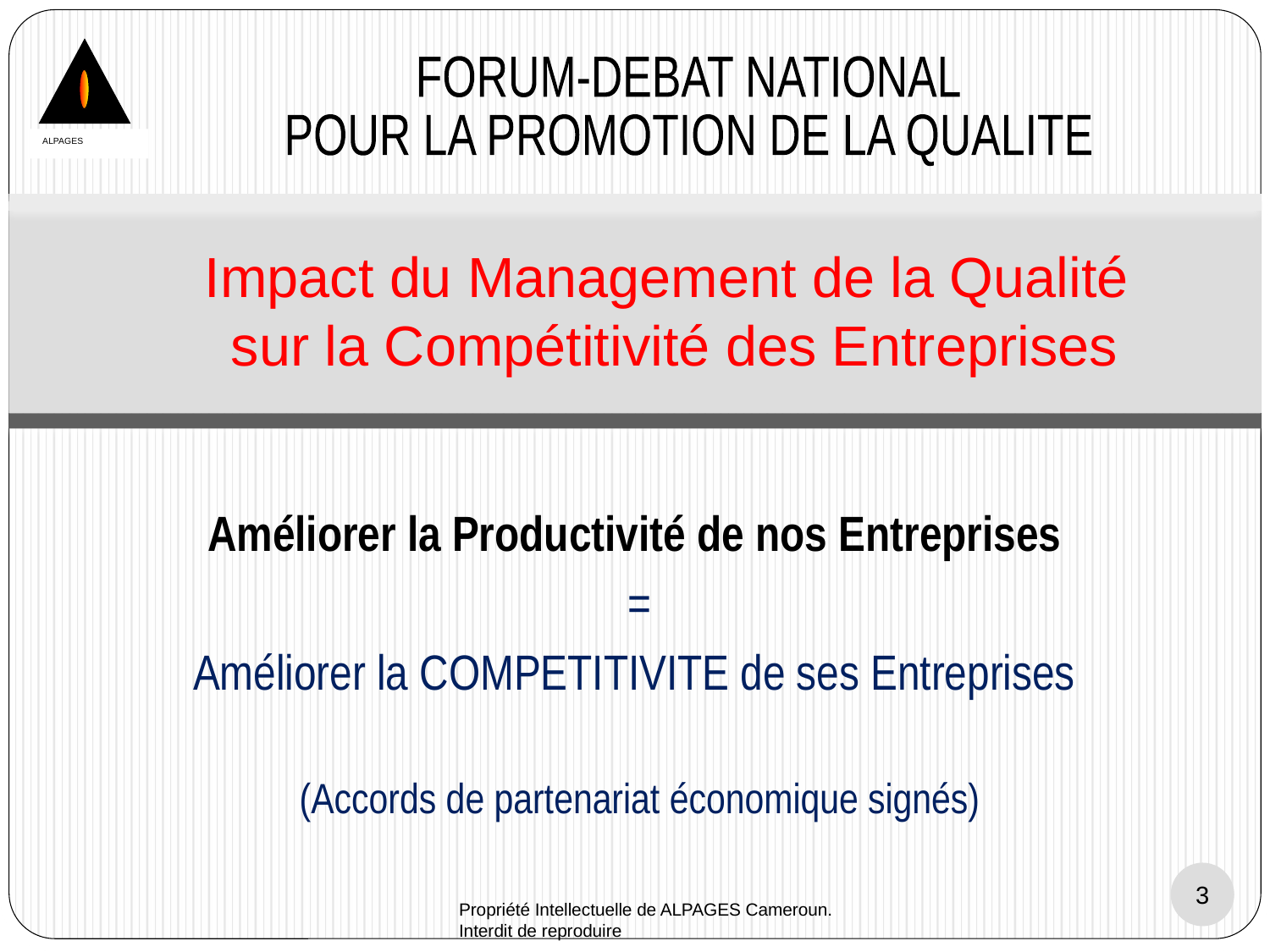

FORUM-DEBAT NATIONAL
POUR LA PROMOTION DE LA QUALITE

ALPAGES
# Impact du Management de la Qualité sur la Compétitivité des Entreprises
Améliorer la Productivité de nos Entreprises
=
Améliorer la COMPETITIVITE de ses Entreprises

(Accords de partenariat économique signés)
3
Propriété Intellectuelle de ALPAGES Cameroun. Interdit de reproduire